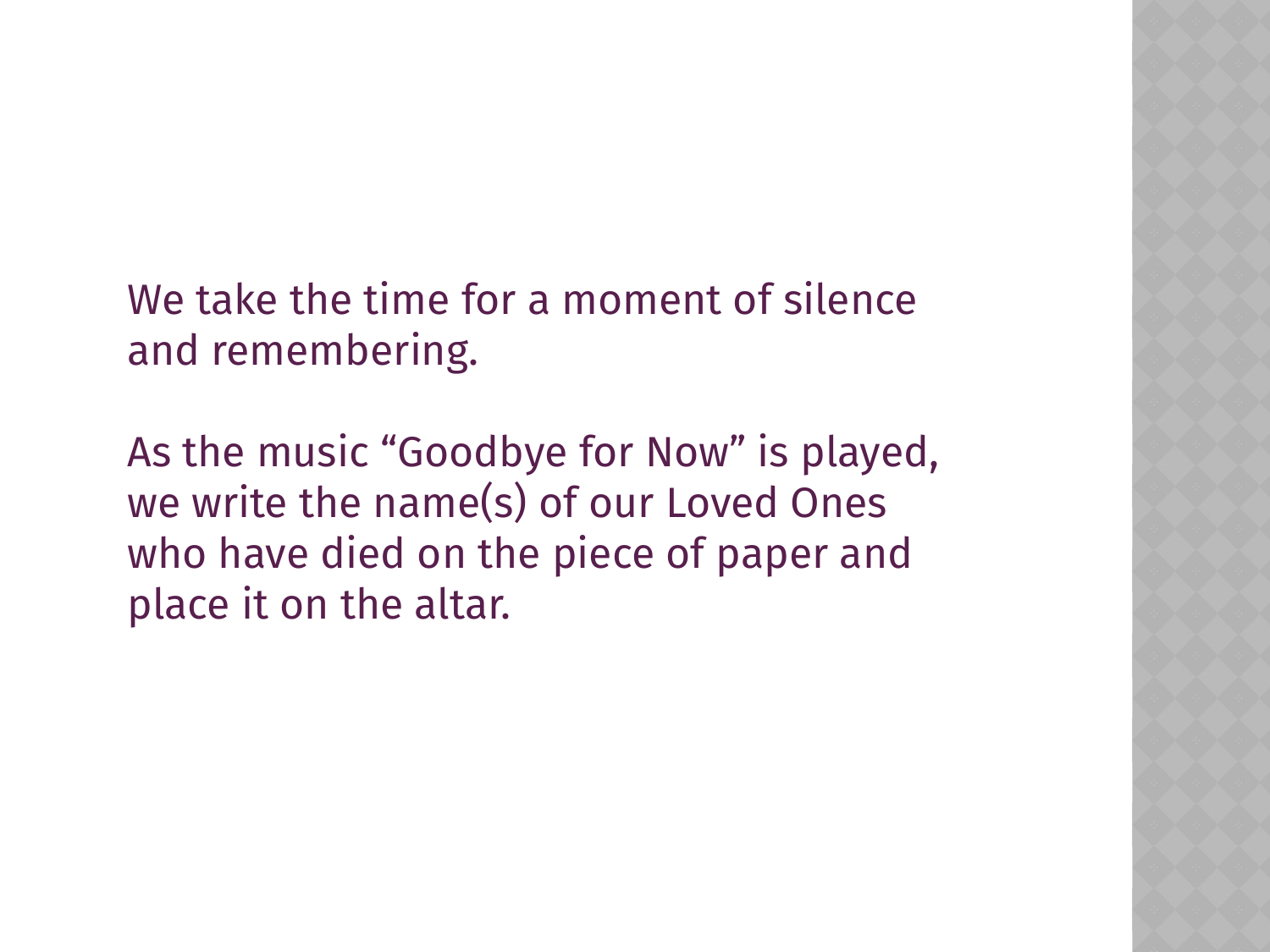

We take the time for a moment of silence and remembering.

As the music “Goodbye for Now” is played,
we write the name(s) of our Loved Ones who have died on the piece of paper and place it on the altar.